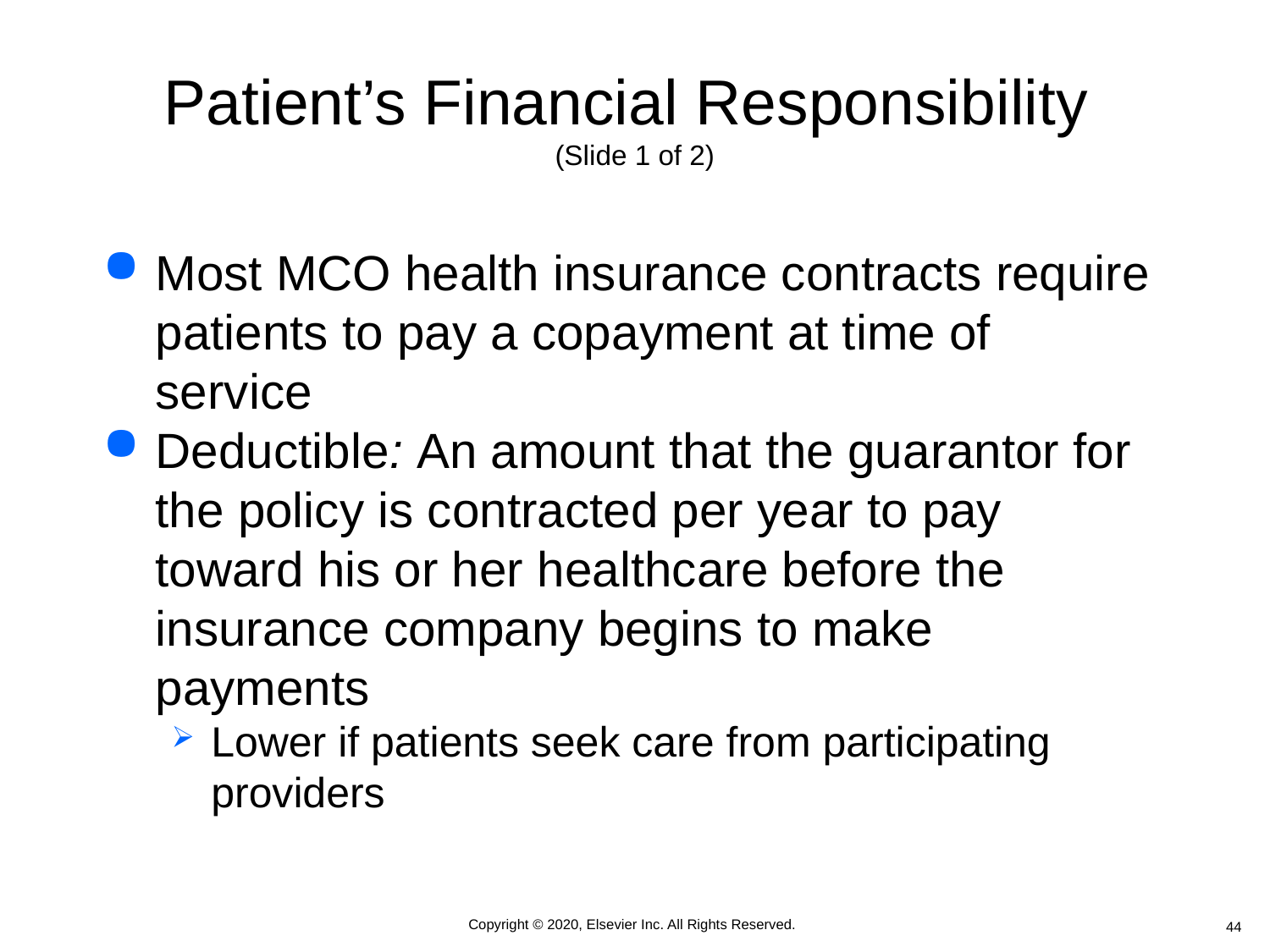

# Patient’s Financial Responsibility (Slide 1 of 2)
Most MCO health insurance contracts require patients to pay a copayment at time of service
Deductible: An amount that the guarantor for the policy is contracted per year to pay toward his or her healthcare before the insurance company begins to make payments
Lower if patients seek care from participating providers